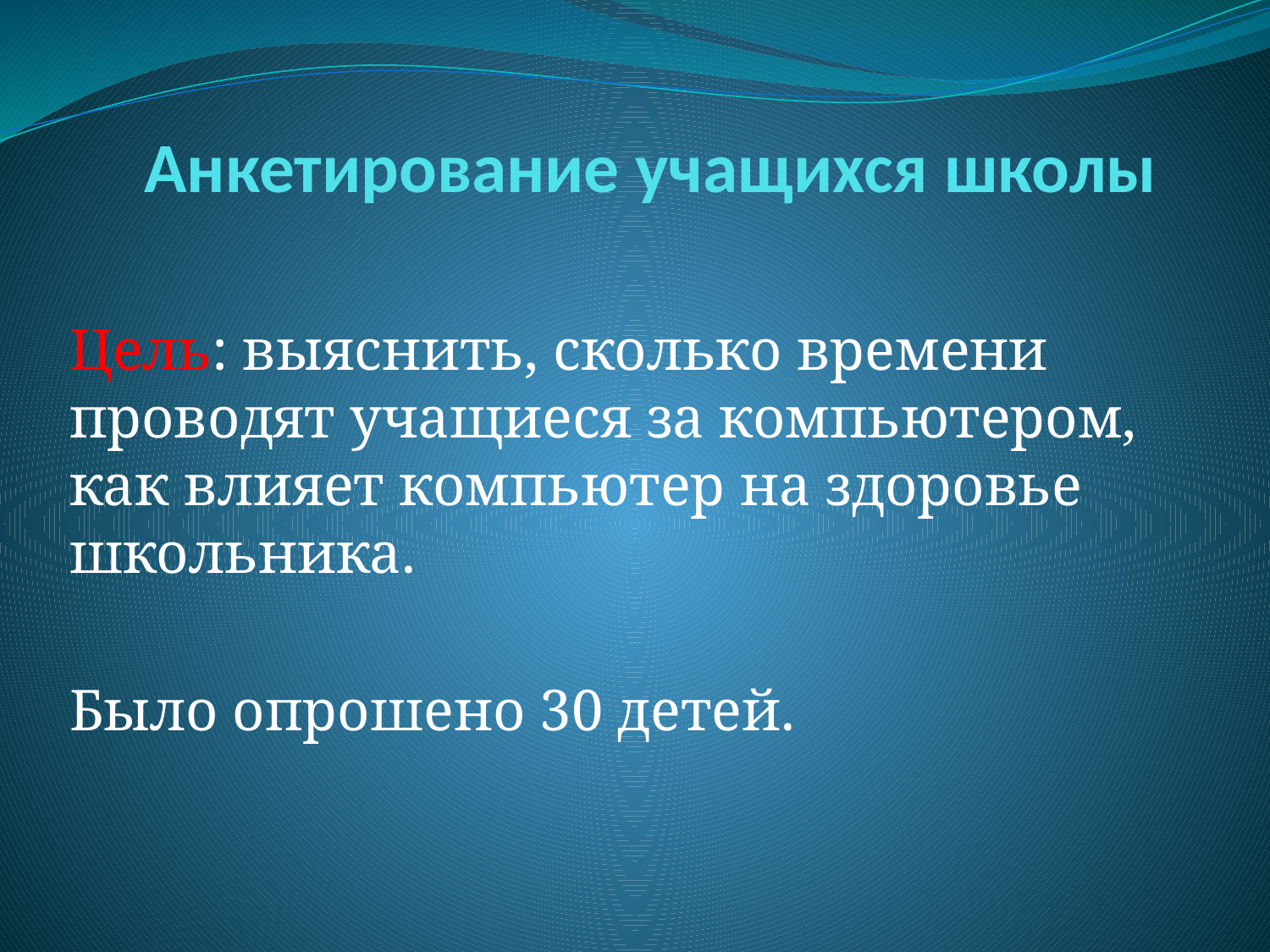

# Анкетирование учащихся школы
Цель: выяснить, сколько времени проводят учащиеся за компьютером, как влияет компьютер на здоровье школьника.

Было опрошено 30 детей.